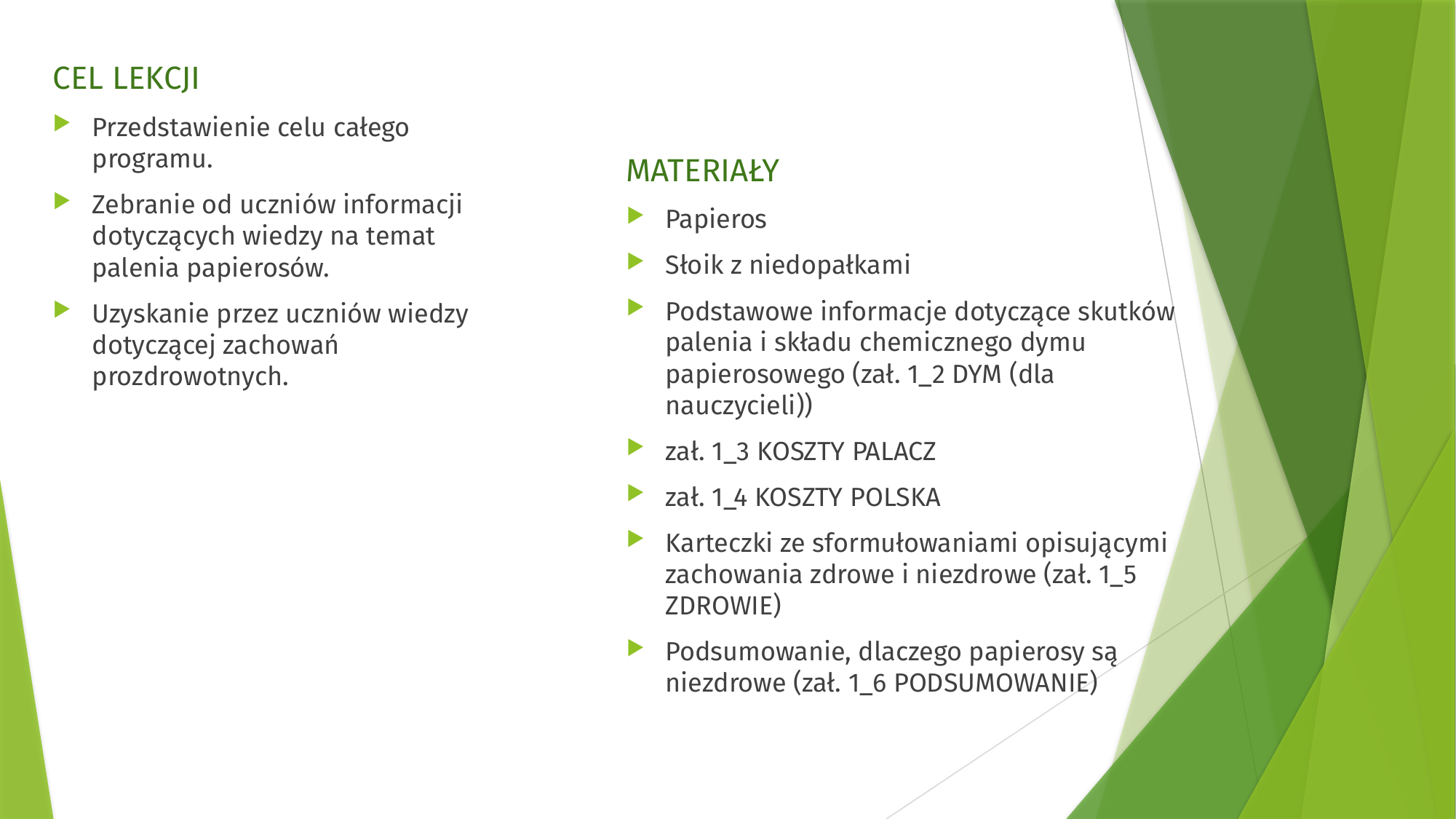

CEL LEKCJI
Przedstawienie celu całego
programu.
Zebranie od uczniów informacji
dotyczących wiedzy na temat
palenia papierosów.
Uzyskanie przez uczniów wiedzy
dotyczącej zachowań
prozdrowotnych.

MATERIAŁY
Papieros
Słoik z niedopałkami
Podstawowe informacje dotyczące skutków palenia i składu chemicznego dymu papierosowego (zał. 1_2 DYM (dla nauczycieli))
zał. 1_3 KOSZTY PALACZ
zał. 1_4 KOSZTY POLSKA
Karteczki ze sformułowaniami opisującymi zachowania zdrowe i niezdrowe (zał. 1_5 ZDROWIE)
Podsumowanie, dlaczego papierosy są niezdrowe (zał. 1_6 PODSUMOWANIE)